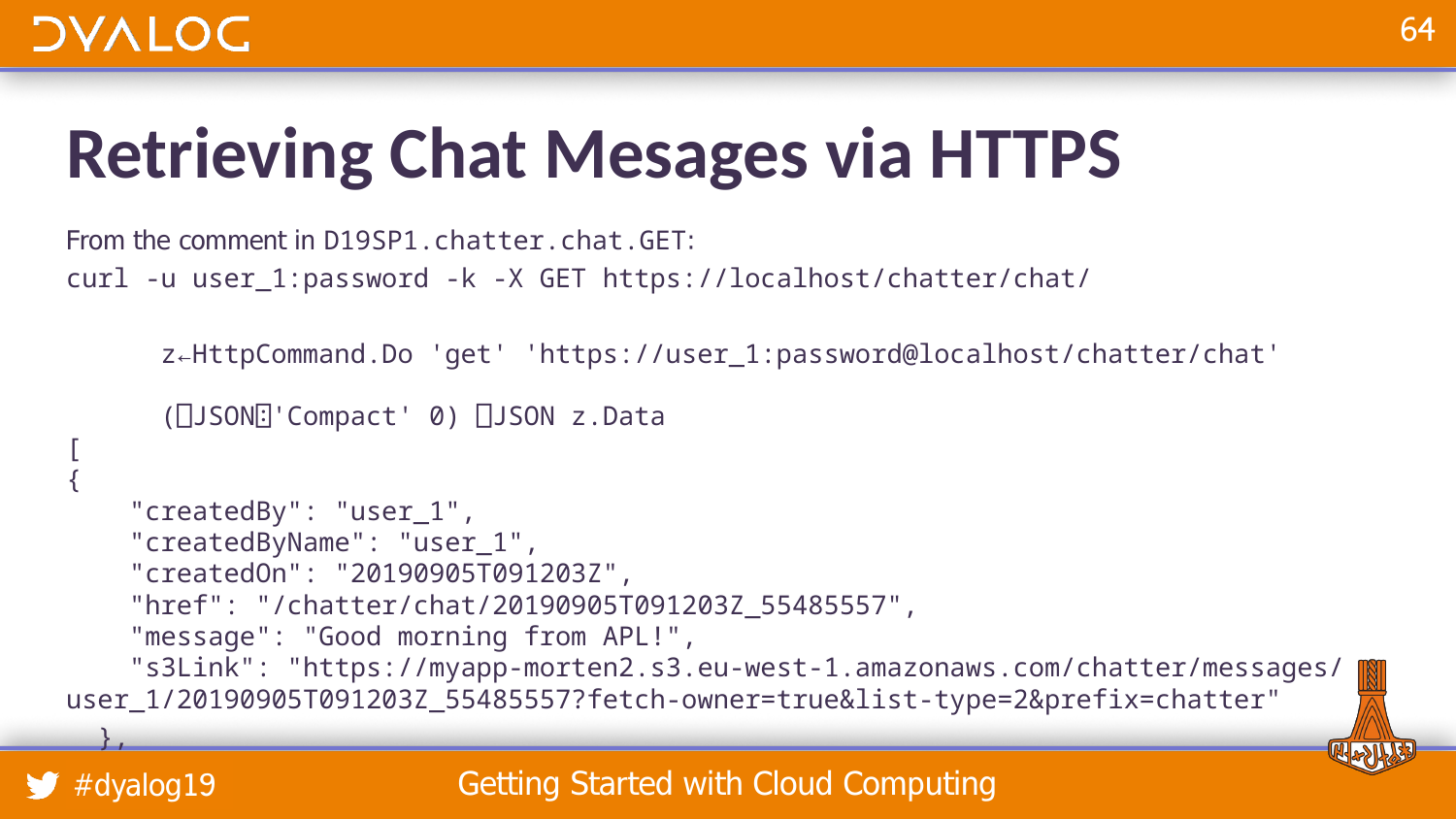

# Retrieving Chat Mesages via HTTPS
From the comment in D19SP1.chatter.chat.GET:
curl -u user_1:password -k -X GET https://localhost/chatter/chat/

      z←HttpCommand.Do 'get' 'https://user_1:password@localhost/chatter/chat'
      (⎕JSON⍠'Compact' 0) ⎕JSON z.Data
[
{
    "createdBy": "user_1",
    "createdByName": "user_1",
    "createdOn": "20190905T091203Z",
    "href": "/chatter/chat/20190905T091203Z_55485557",
    "message": "Good morning from APL!",
    "s3Link": "https://myapp-morten2.s3.eu-west-1.amazonaws.com/chatter/messages/user_1/20190905T091203Z_55485557?fetch-owner=true&list-type=2&prefix=chatter"
  },